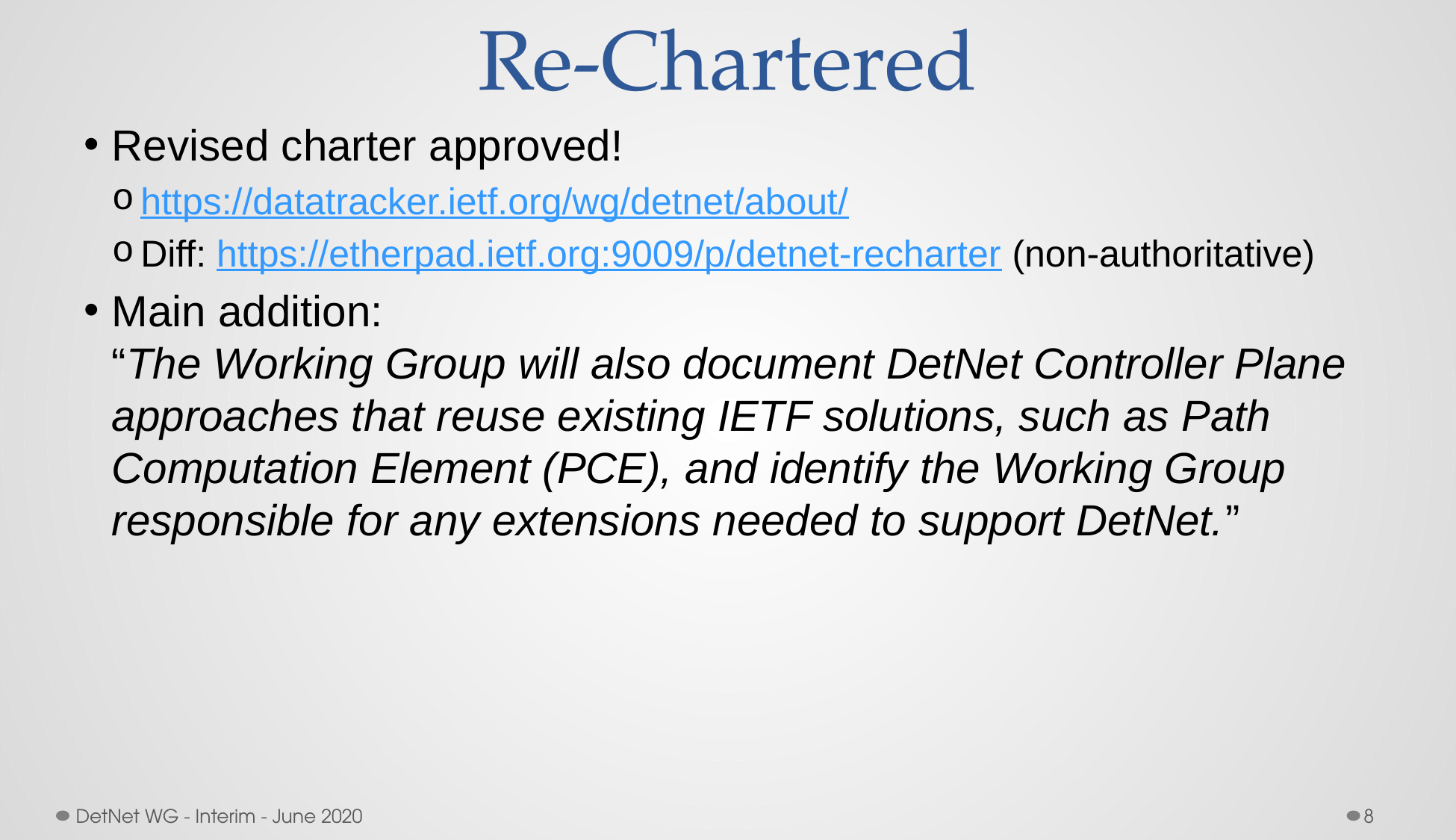

# Re-Chartered
Revised charter approved!
https://datatracker.ietf.org/wg/detnet/about/
Diff: https://etherpad.ietf.org:9009/p/detnet-recharter (non-authoritative)
Main addition:
“The Working Group will also document DetNet Controller Plane approaches that reuse existing IETF solutions, such as Path Computation Element (PCE), and identify the Working Group responsible for any extensions needed to support DetNet.”
DetNet WG - Interim - June 2020
8